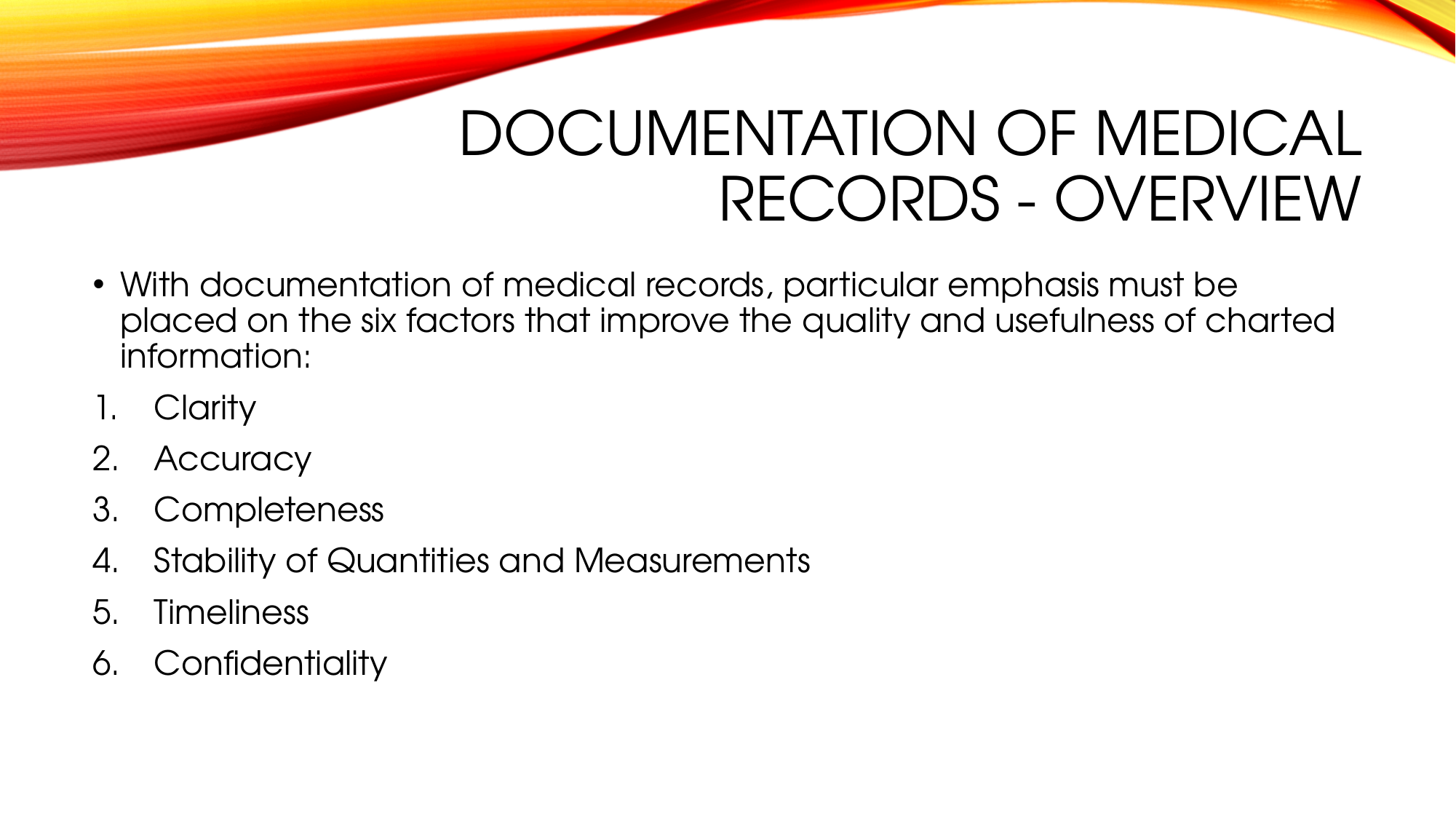

# Documentation of Medical Records - Overview
With documentation of medical records, particular emphasis must be placed on the six factors that improve the quality and usefulness of charted information:
Clarity
Accuracy
Completeness
Stability of Quantities and Measurements
Timeliness
Confidentiality